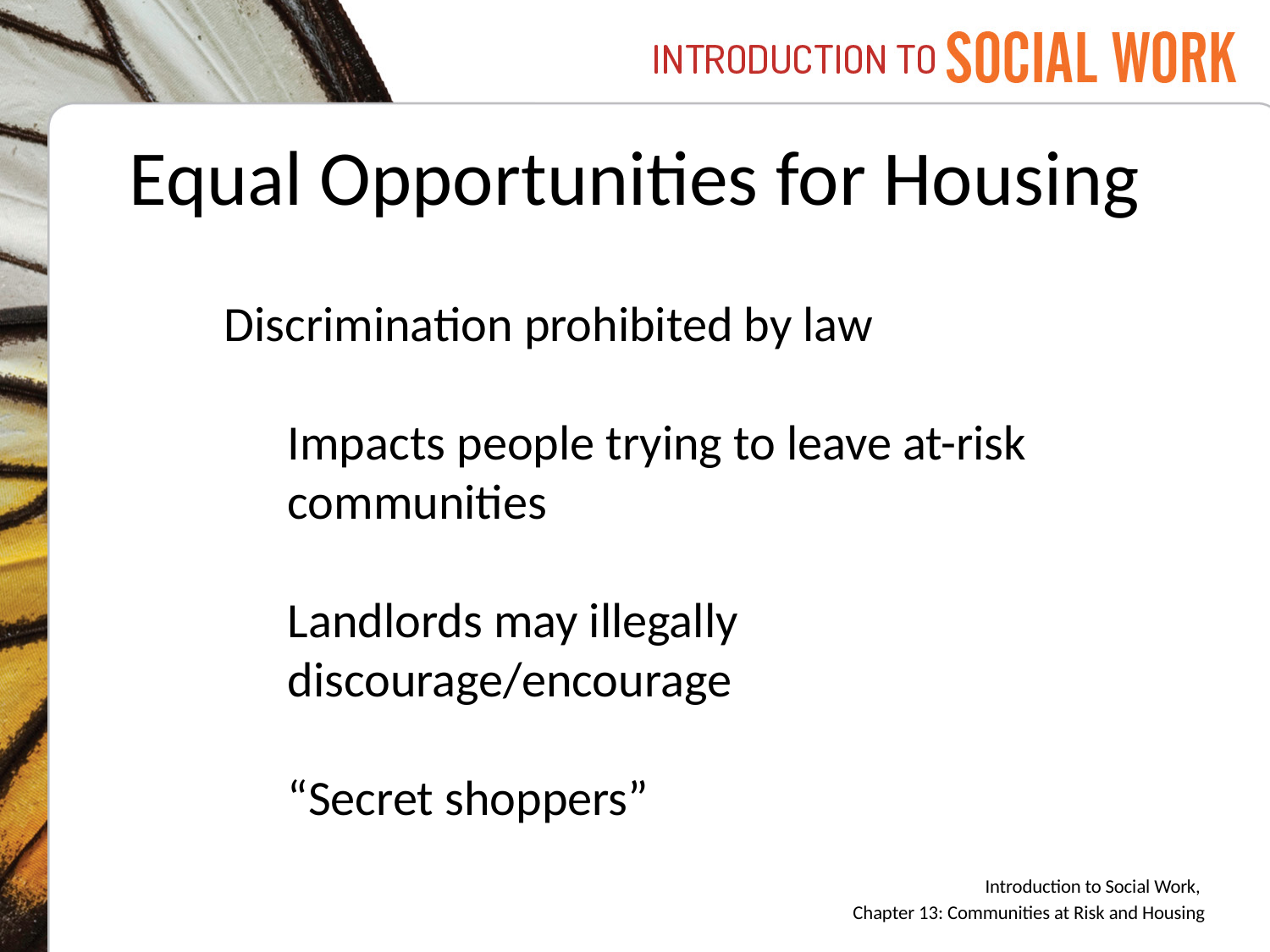

# Equal Opportunities for Housing

Discrimination prohibited by law

Impacts people trying to leave at-risk communities

Landlords may illegally discourage/encourage

“Secret shoppers”
Introduction to Social Work,
Chapter 13: Communities at Risk and Housing